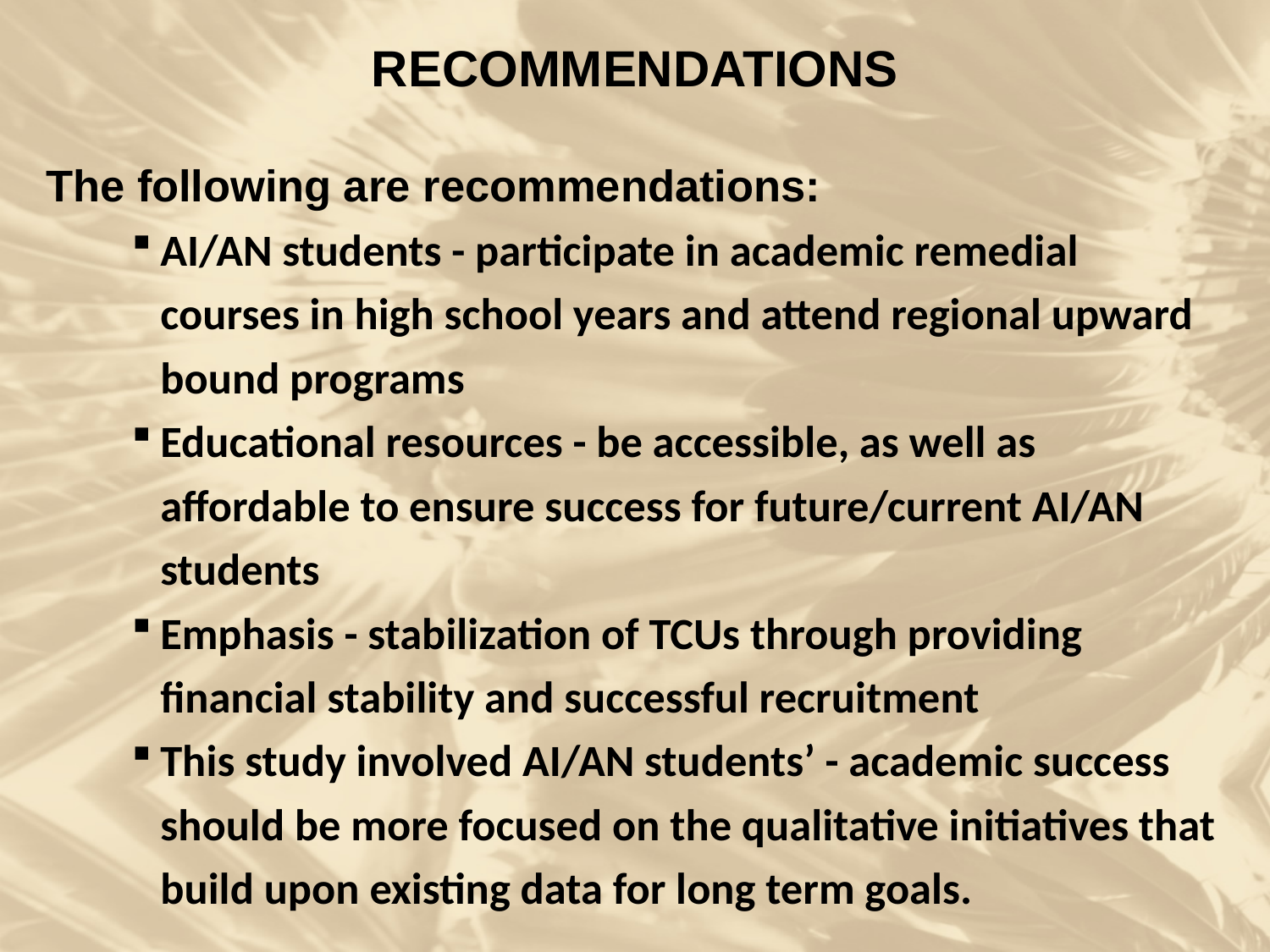

RECOMMENDATIONS

The following are recommendations:
AI/AN students - participate in academic remedial courses in high school years and attend regional upward bound programs
Educational resources - be accessible, as well as affordable to ensure success for future/current AI/AN students
Emphasis - stabilization of TCUs through providing financial stability and successful recruitment
This study involved AI/AN students’ - academic success should be more focused on the qualitative initiatives that build upon existing data for long term goals.